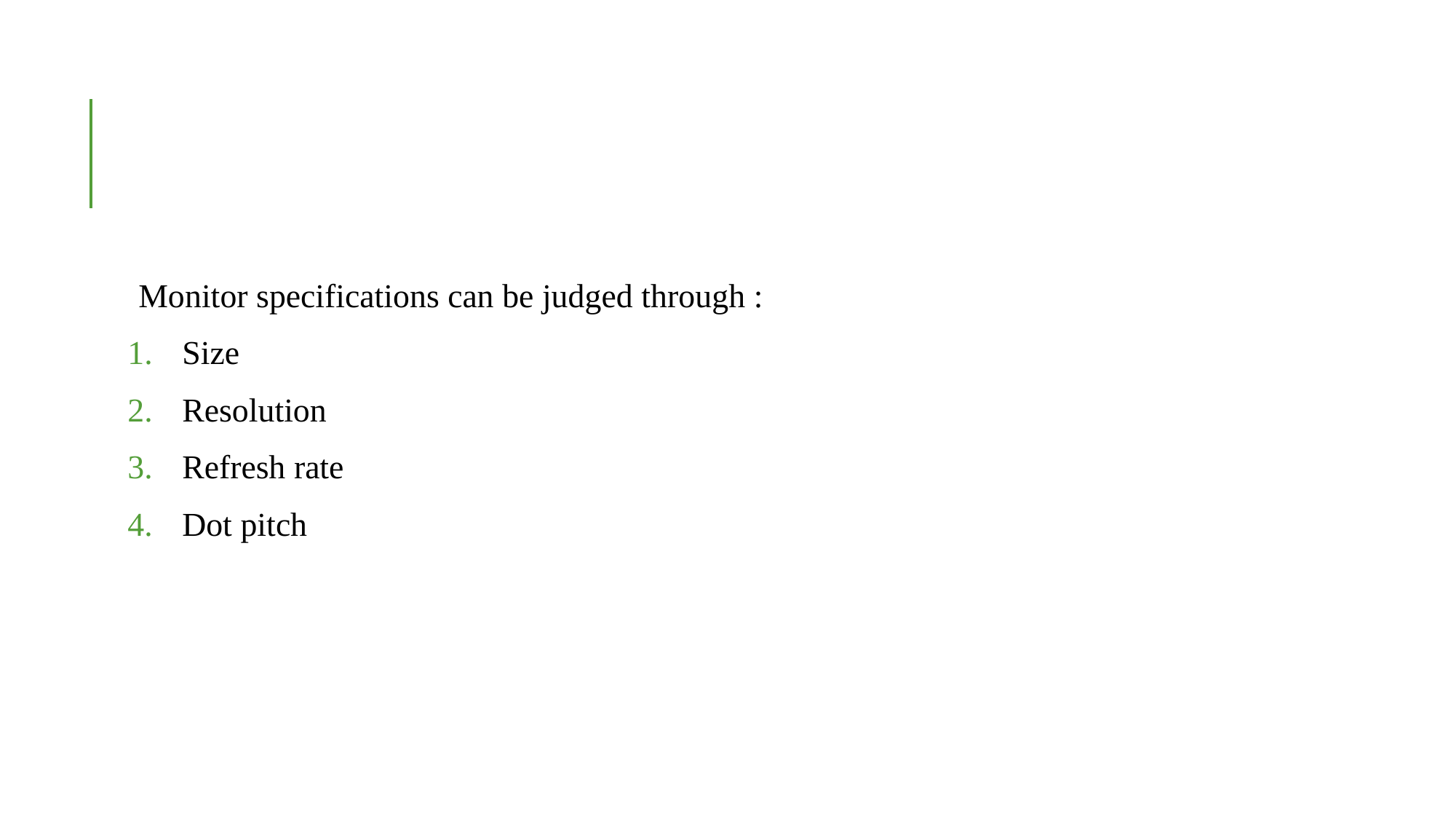

#
Monitor specifications can be judged through :
Size
Resolution
Refresh rate
Dot pitch